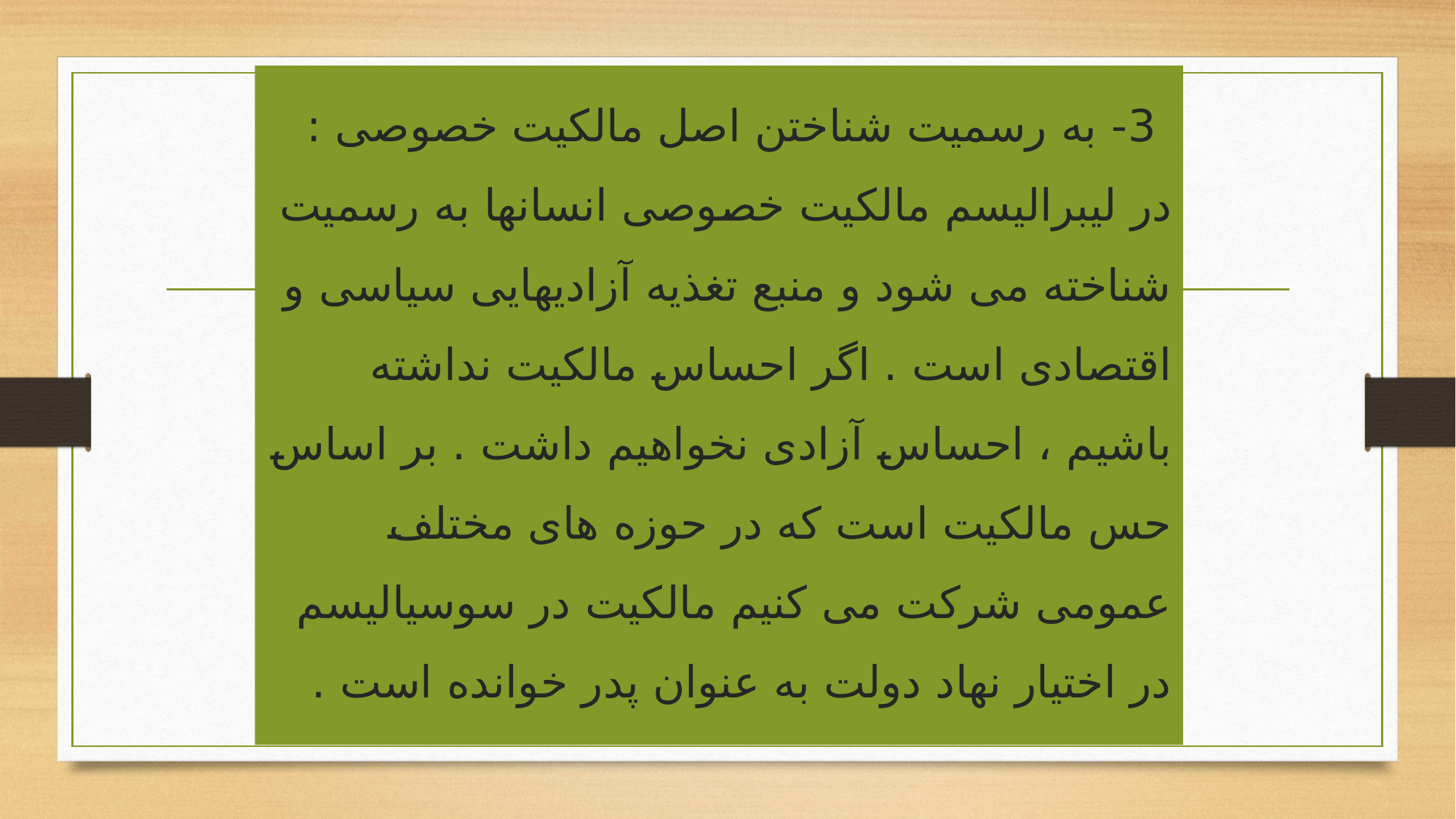

3- به رسمیت شناختن اصل مالکیت خصوصی : در لیبرالیسم مالکیت خصوصی انسانها به رسمیت شناخته می شود و منبع تغذیه آزادیهایی سیاسی و اقتصادی است . اگر احساس مالکیت نداشته باشیم ، احساس آزادی نخواهیم داشت . بر اساس حس مالکیت است که در حوزه های مختلف عمومی شرکت می کنیم مالکیت در سوسیالیسم در اختیار نهاد دولت به عنوان پدر خوانده است .